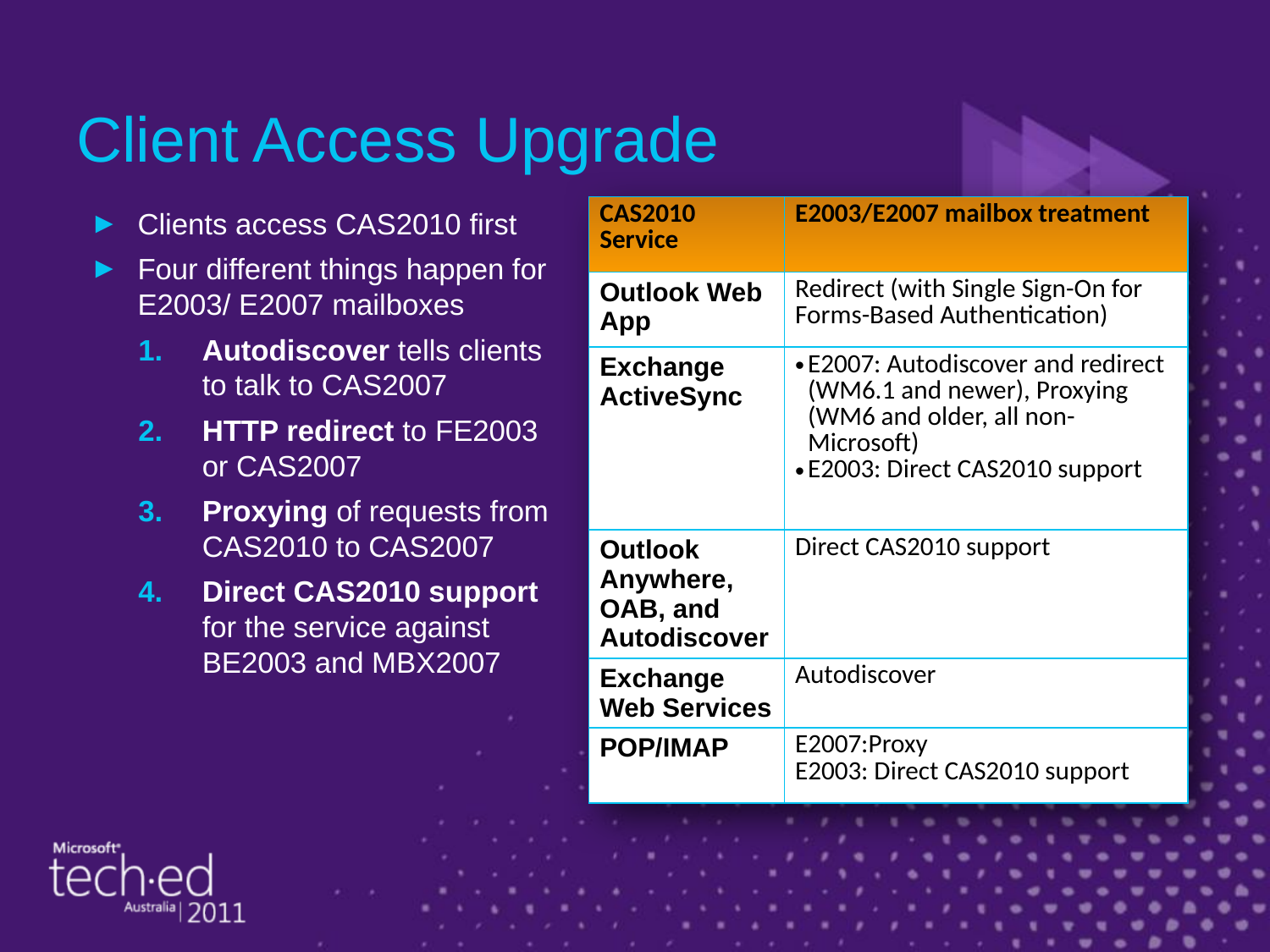

# Client Access Upgrade
| CAS2010 Service | E2003/E2007 mailbox treatment |
| --- | --- |
| Outlook Web App | Redirect (with Single Sign-On for Forms-Based Authentication) |
| Exchange ActiveSync | E2007: Autodiscover and redirect (WM6.1 and newer), Proxying (WM6 and older, all non-Microsoft) E2003: Direct CAS2010 support |
| Outlook Anywhere, OAB, and Autodiscover | Direct CAS2010 support |
| Exchange Web Services | Autodiscover |
| POP/IMAP | E2007:Proxy E2003: Direct CAS2010 support |
Clients access CAS2010 first
Four different things happen for E2003/ E2007 mailboxes
Autodiscover tells clients to talk to CAS2007
HTTP redirect to FE2003 or CAS2007
Proxying of requests from CAS2010 to CAS2007
Direct CAS2010 support for the service against BE2003 and MBX2007